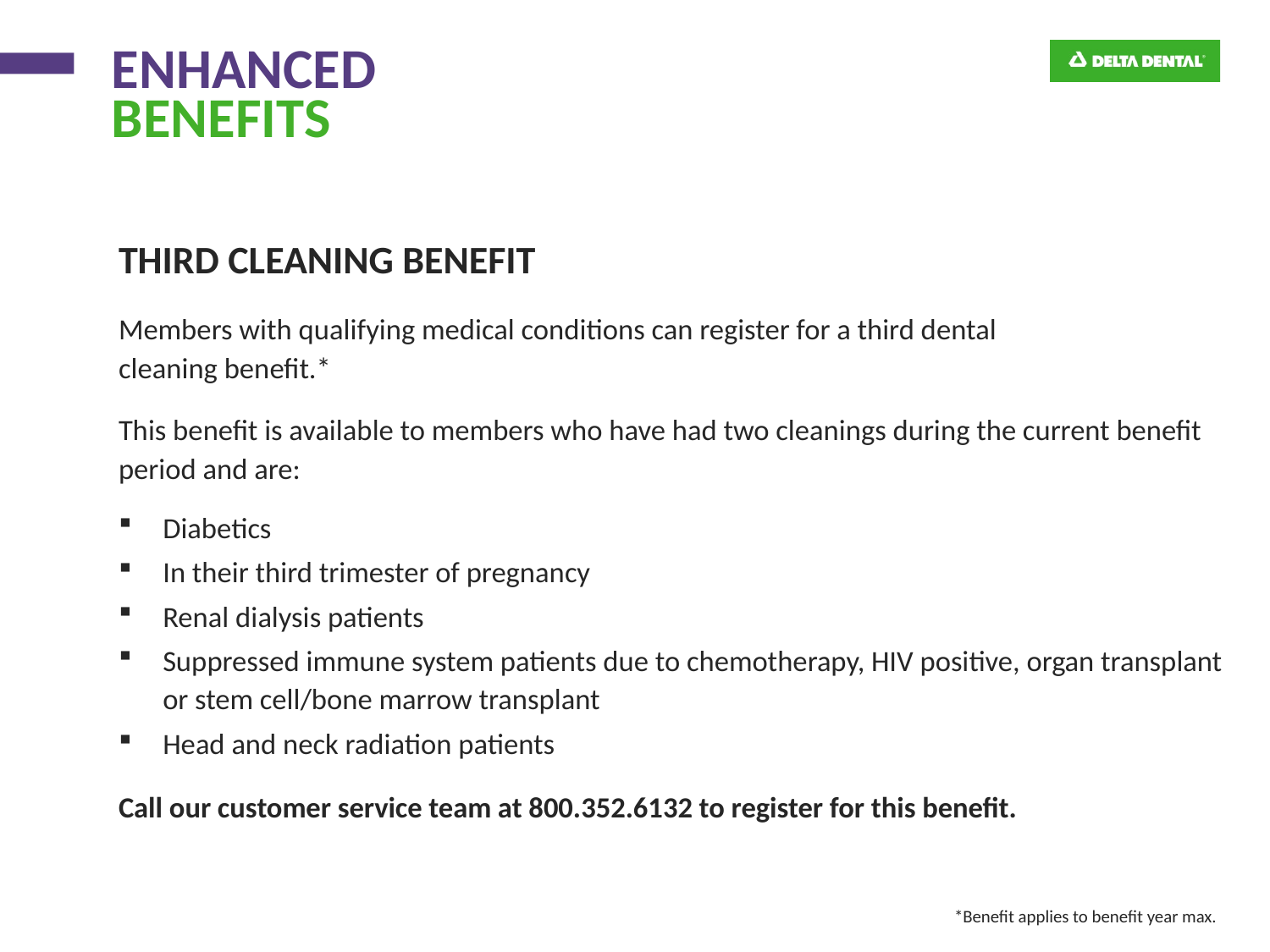

ENHANCED
BENEFITS
THIRD CLEANING BENEFIT

Members with qualifying medical conditions can register for a third dental
cleaning benefit.*

This benefit is available to members who have had two cleanings during the current benefit period and are:

Diabetics
In their third trimester of pregnancy
Renal dialysis patients
Suppressed immune system patients due to chemotherapy, HIV positive, organ transplant or stem cell/bone marrow transplant
Head and neck radiation patients

Call our customer service team at 800.352.6132 to register for this benefit.
*Benefit applies to benefit year max.